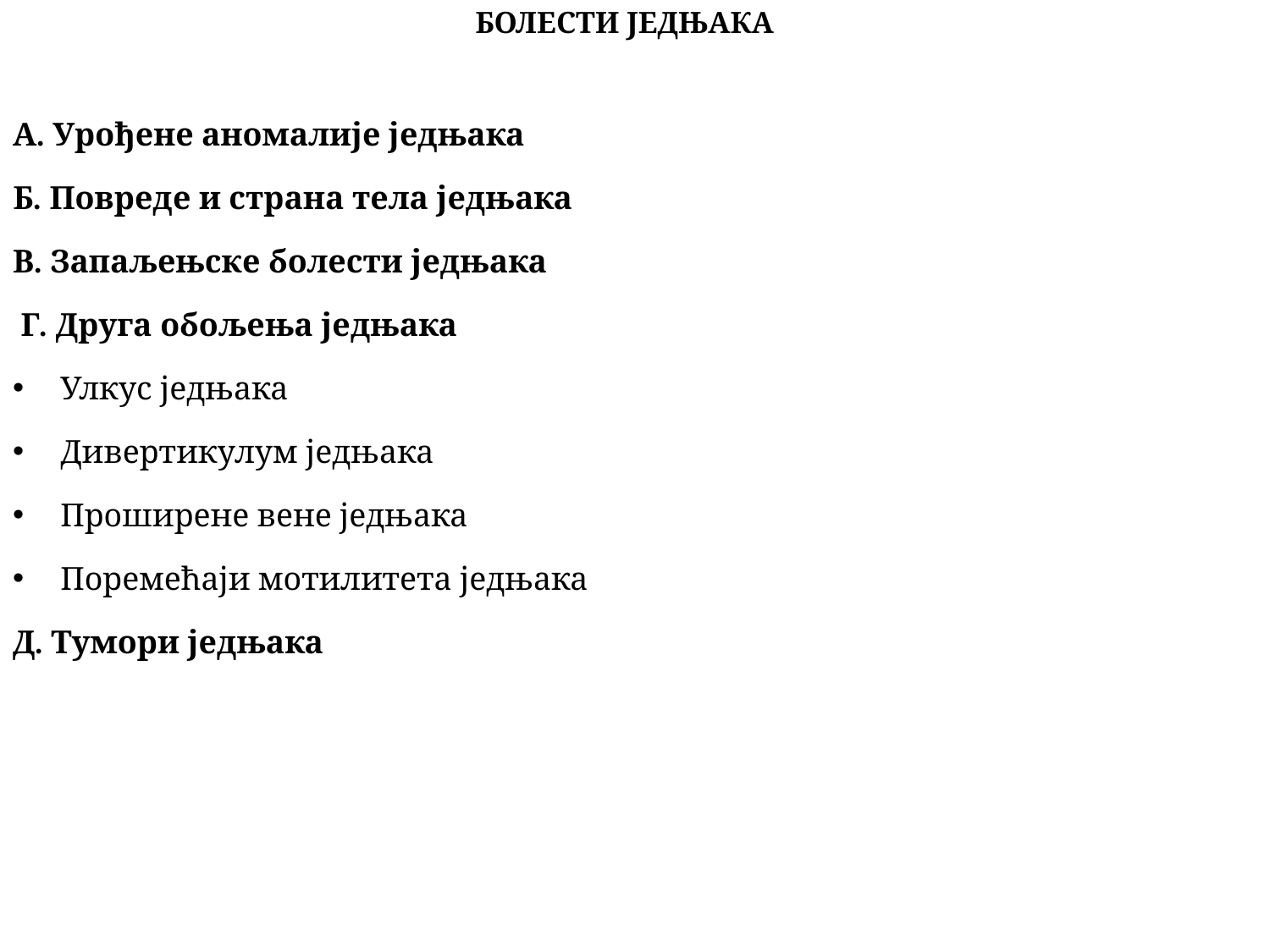

# БОЛЕСТИ ЈЕДЊАКА

А. Урођене аномалије једњака
Б. Повреде и страна тела једњака
В. Запаљењске болести једњака
 Г. Друга обољења једњака
Улкус једњака
Дивертикулум једњака
Проширене вене једњака
Поремећаји мотилитета једњака
Д. Тумори једњака